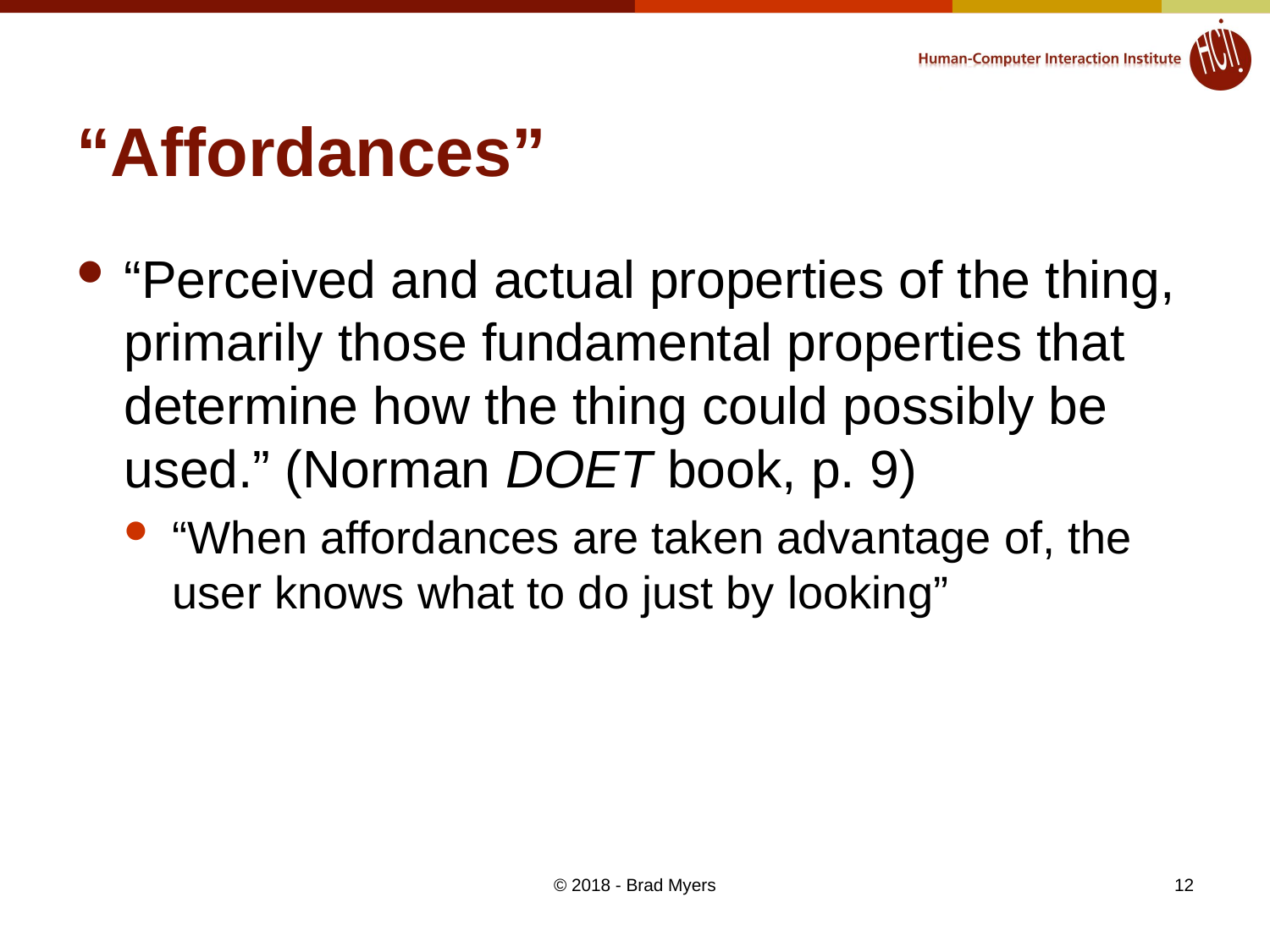

# “Affordances”
“Perceived and actual properties of the thing, primarily those fundamental properties that determine how the thing could possibly be used.” (Norman DOET book, p. 9)
“When affordances are taken advantage of, the user knows what to do just by looking”
© 2018 - Brad Myers
12